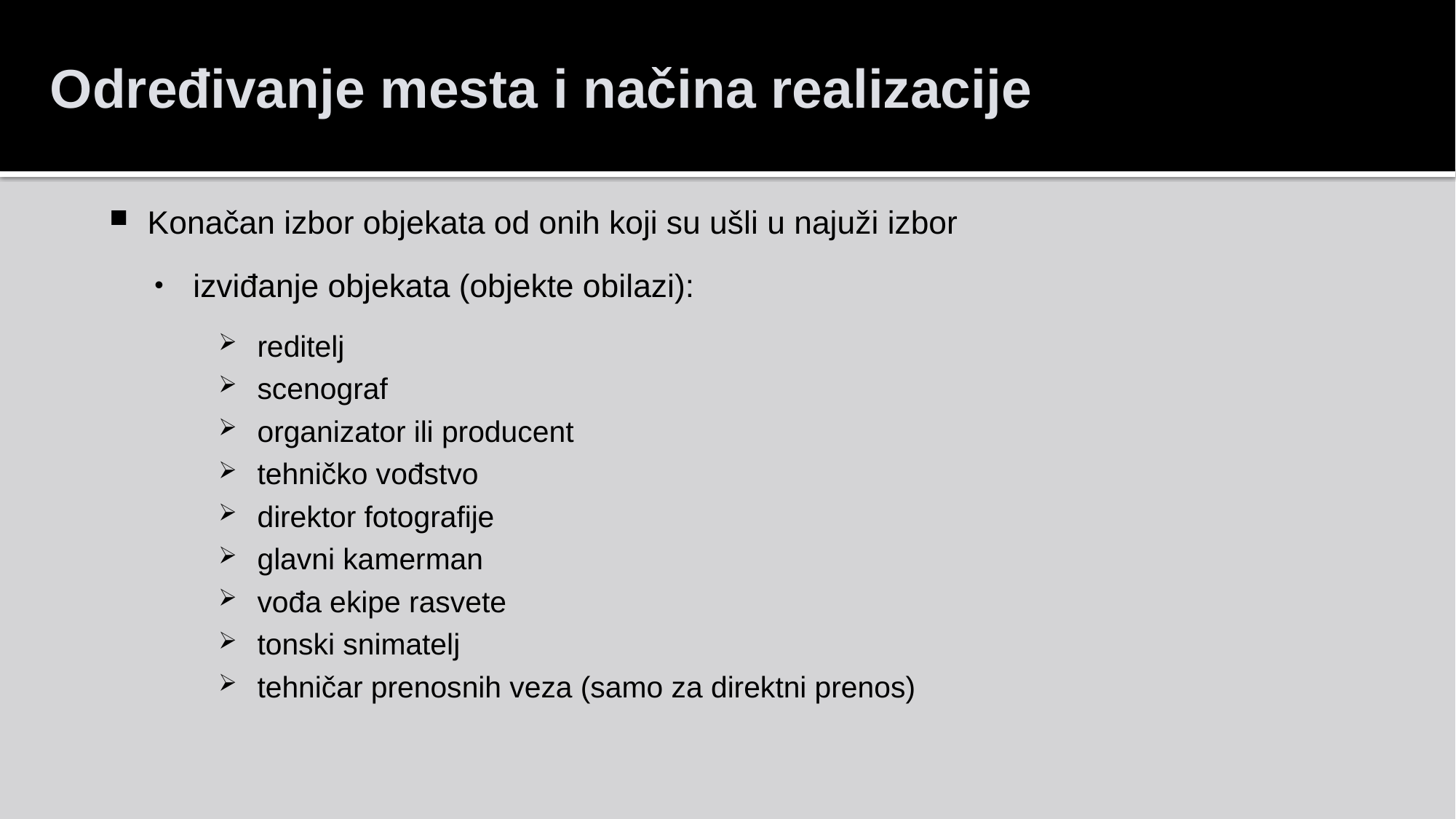

Određivanje mesta i načina realizacije

Konačan izbor objekata od onih koji su ušli u najuži izbor

izviđanje objekata (objekte obilazi):

reditelj
scenograf
organizator ili producent
tehničko vođstvo
direktor fotografije
glavni kamerman
vođa ekipe rasvete
tonski snimatelj
tehničar prenosnih veza (samo za direktni prenos)